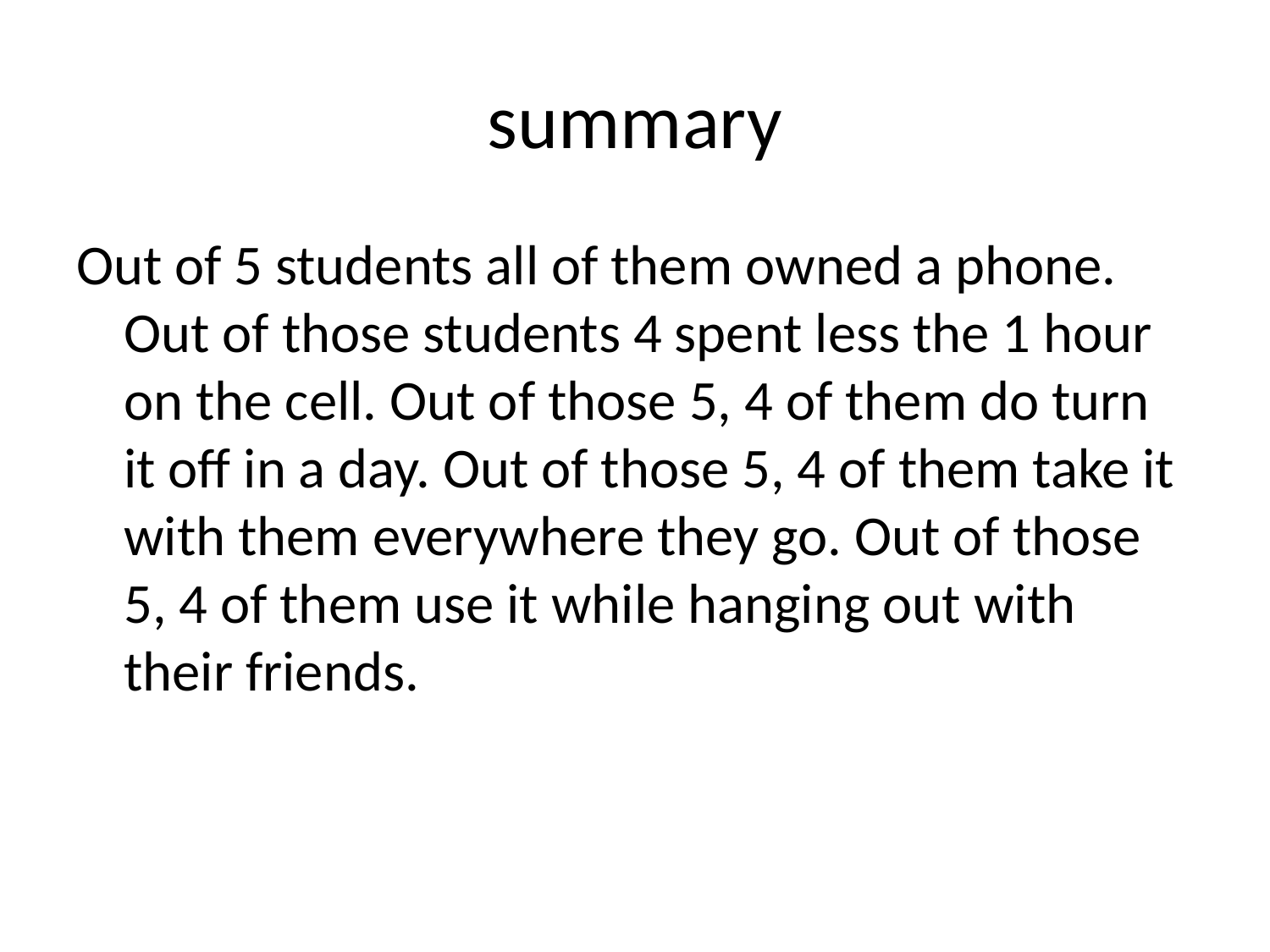

# summary
Out of 5 students all of them owned a phone. Out of those students 4 spent less the 1 hour on the cell. Out of those 5, 4 of them do turn it off in a day. Out of those 5, 4 of them take it with them everywhere they go. Out of those 5, 4 of them use it while hanging out with their friends.